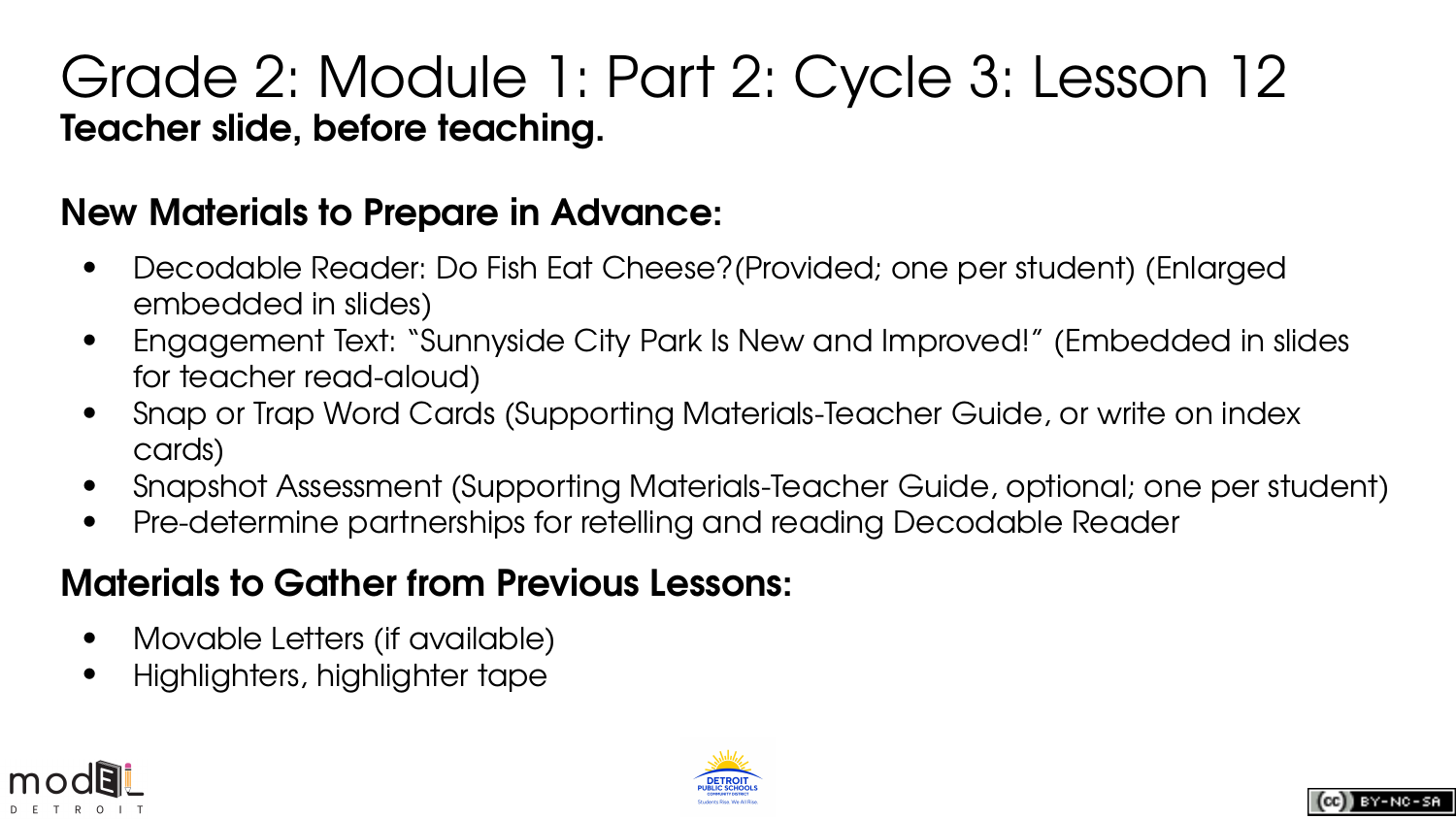

# Grade 2: Module 1: Part 2: Cycle 3: Lesson 12
Teacher slide, before teaching.
New Materials to Prepare in Advance:
Decodable Reader: Do Fish Eat Cheese?(Provided; one per student) (Enlarged embedded in slides)
Engagement Text: “Sunnyside City Park Is New and Improved!” (Embedded in slides for teacher read-aloud)
Snap or Trap Word Cards (Supporting Materials-Teacher Guide, or write on index cards)
Snapshot Assessment (Supporting Materials-Teacher Guide, optional; one per student)
Pre-determine partnerships for retelling and reading Decodable Reader
Materials to Gather from Previous Lessons:
Movable Letters (if available)
Highlighters, highlighter tape